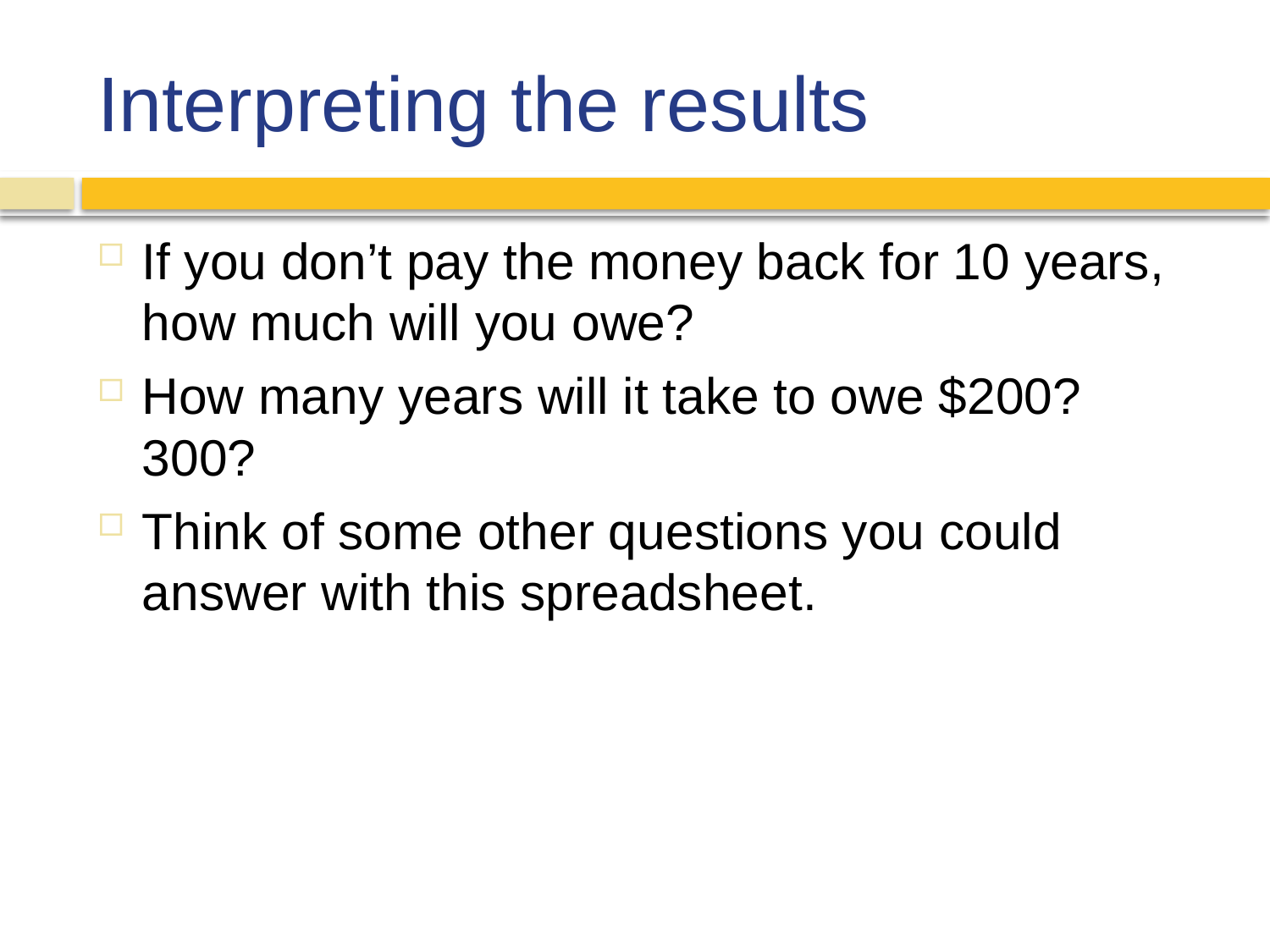

# Interpreting the results
If you don’t pay the money back for 10 years, how much will you owe?
How many years will it take to owe $200? 300?
Think of some other questions you could answer with this spreadsheet.